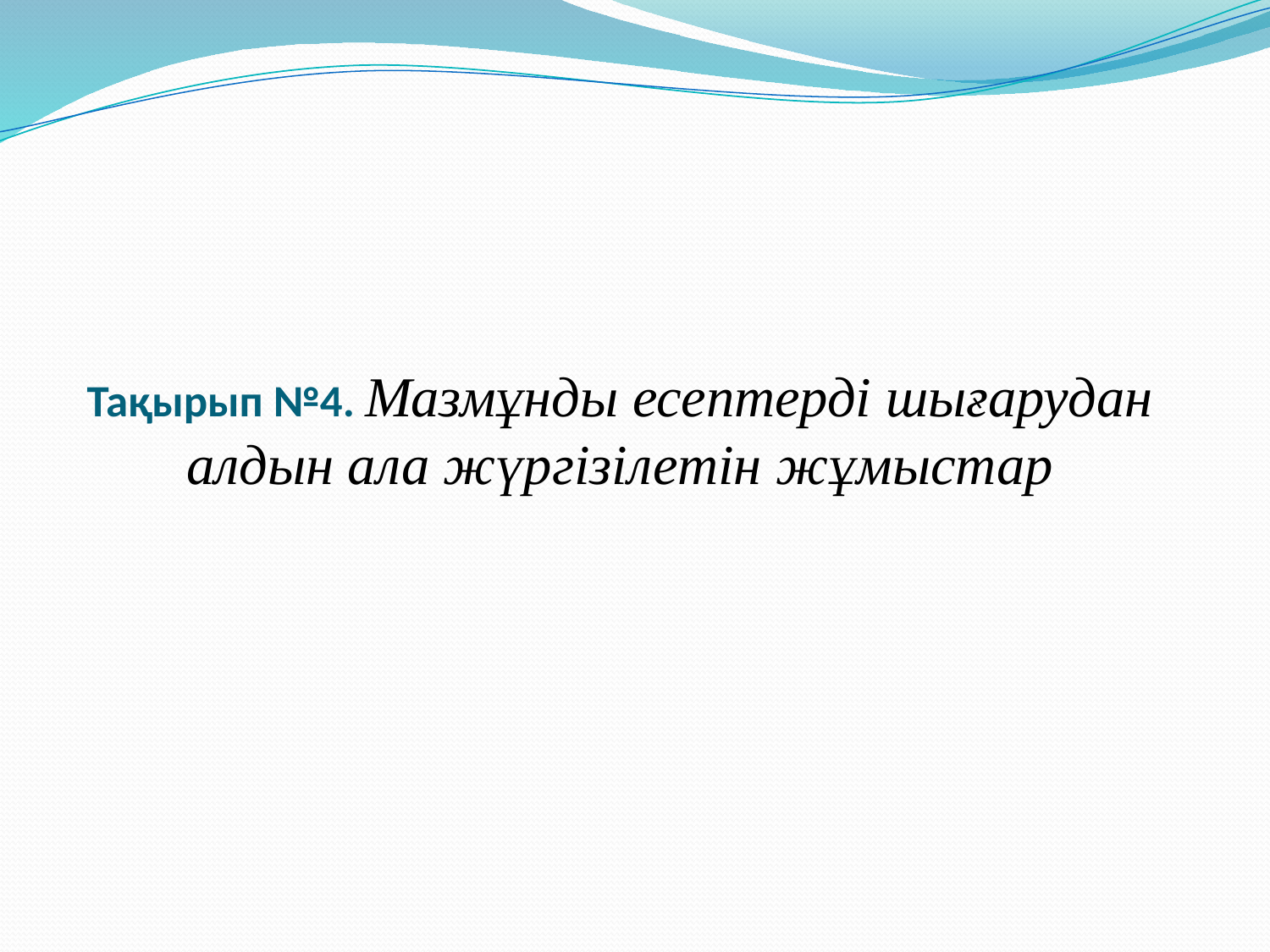

Тақырып №4. Мазмұнды есептерді шығарудан алдын ала жүргізілетін жұмыстар